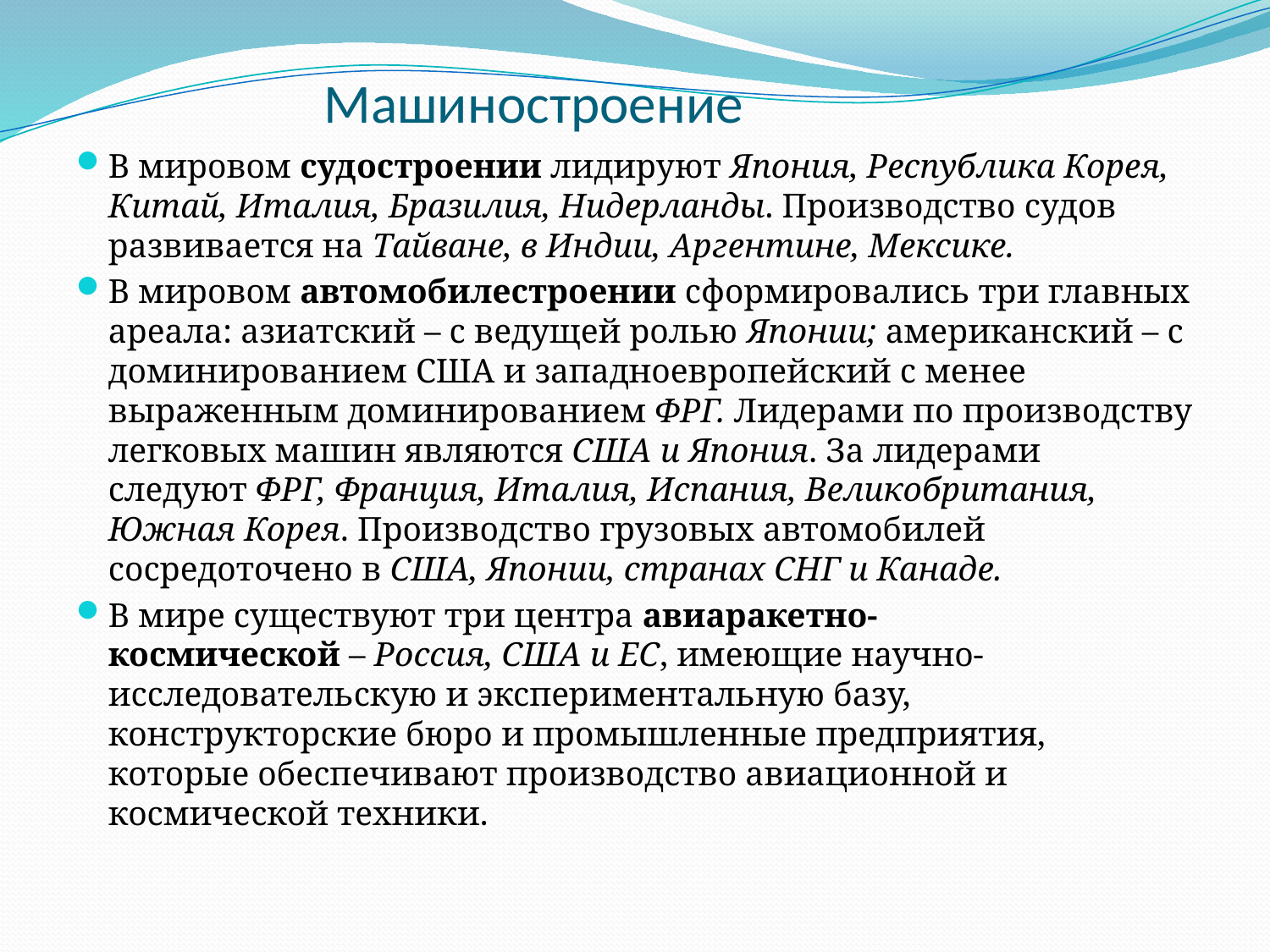

# Машиностроение
В мировом судостроении лидируют Япония, Республика Корея, Китай, Италия, Бразилия, Нидерланды. Производство судов развивается на Тайване, в Индии, Аргентине, Мексике.
В мировом автомобилестроении сформировались три главных ареала: азиатский – с ведущей ролью Японии; американский – с доминированием США и западноевропейский с менее выраженным доминированием ФРГ. Лидерами по производству легковых машин являются США и Япония. За лидерами следуют ФРГ, Франция, Италия, Испания, Великобритания, Южная Корея. Производство грузовых автомобилей сосредоточено в США, Японии, странах СНГ и Канаде.
В мире существуют три центра авиаракетно-космической – Россия, США и ЕС, имеющие научно-исследовательскую и экспериментальную базу, конструкторские бюро и промышленные предприятия, которые обеспечивают производство авиационной и космической техники.